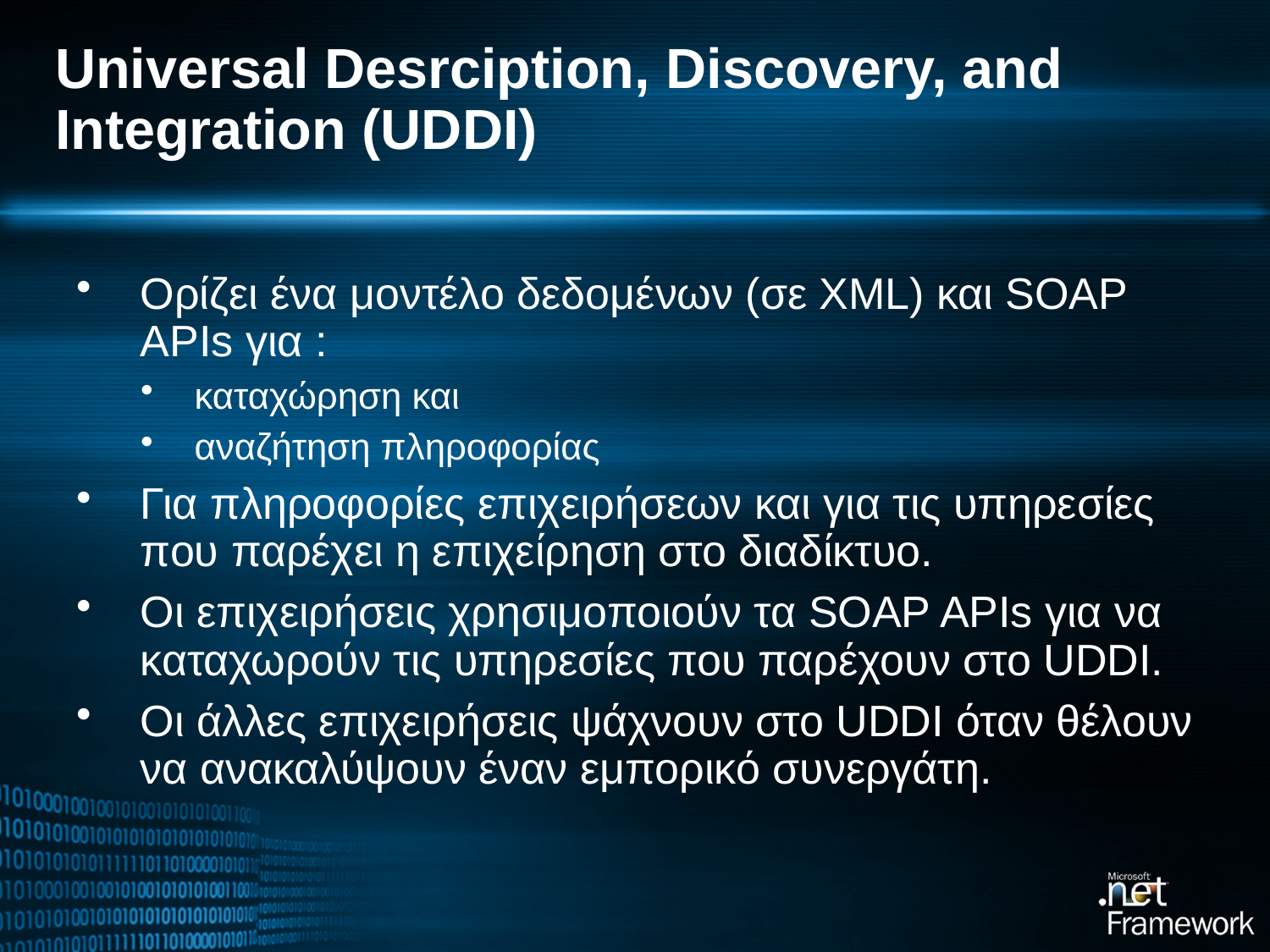

# Universal Desrciption, Discovery, and Integration (UDDI)
Ορίζει ένα μοντέλο δεδομένων (σε XML) και SOAP APIs για :
καταχώρηση και
αναζήτηση πληροφορίας
Για πληροφορίες επιχειρήσεων και για τις υπηρεσίες που παρέχει η επιχείρηση στο διαδίκτυο.
Οι επιχειρήσεις χρησιμοποιούν τα SOAP APIs για να καταχωρούν τις υπηρεσίες που παρέχουν στο UDDI.
Οι άλλες επιχειρήσεις ψάχνουν στο UDDI όταν θέλουν να ανακαλύψουν έναν εμπορικό συνεργάτη.